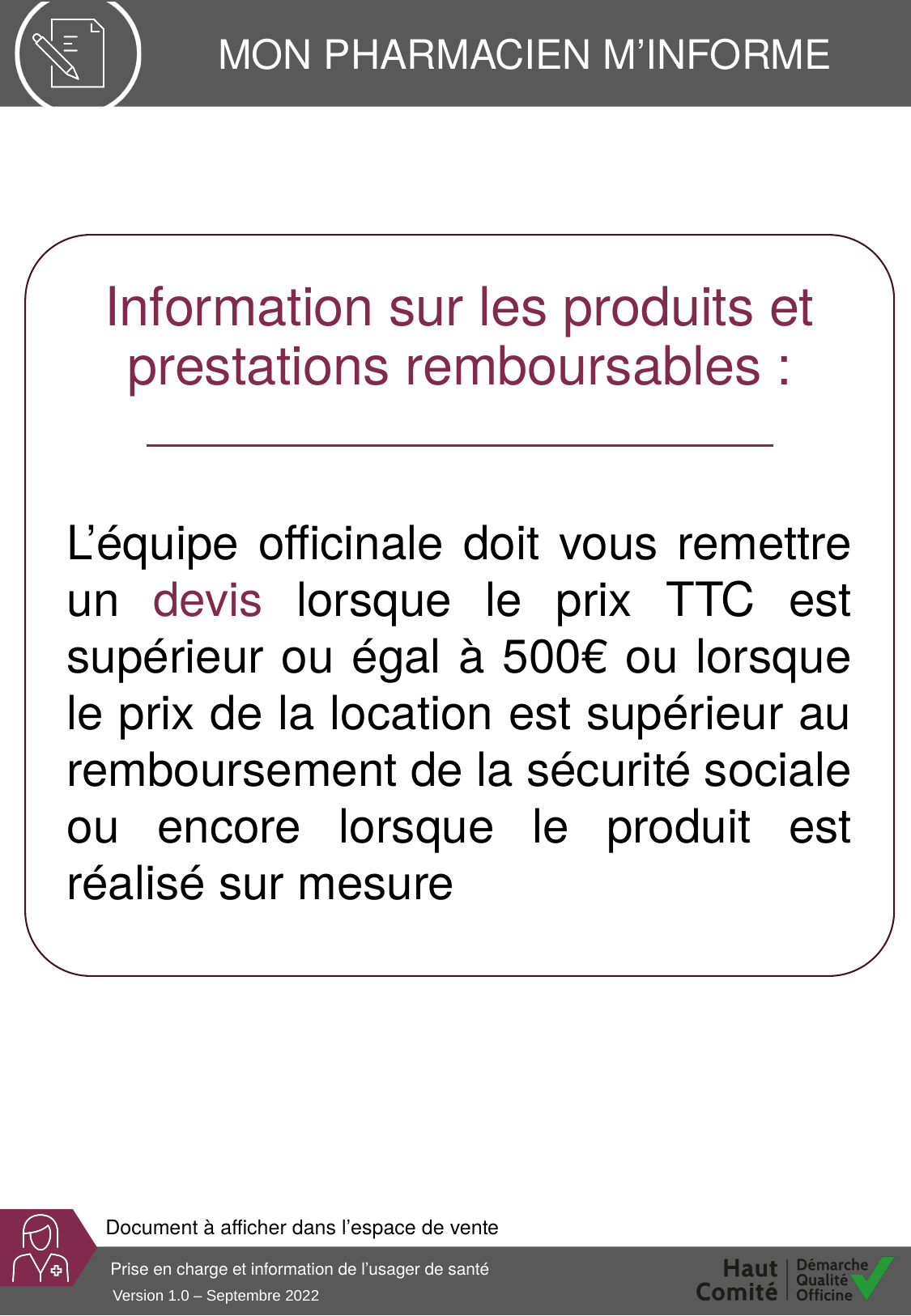

# MON PHARMACIEN M’INFORME

Information sur les produits et prestations remboursables :
L’équipe officinale doit vous remettre un devis lorsque le prix TTC est supérieur ou égal à 500€ ou lorsque le prix de la location est supérieur au remboursement de la sécurité sociale ou encore lorsque le produit est réalisé sur mesure
Document à afficher dans l’espace de vente